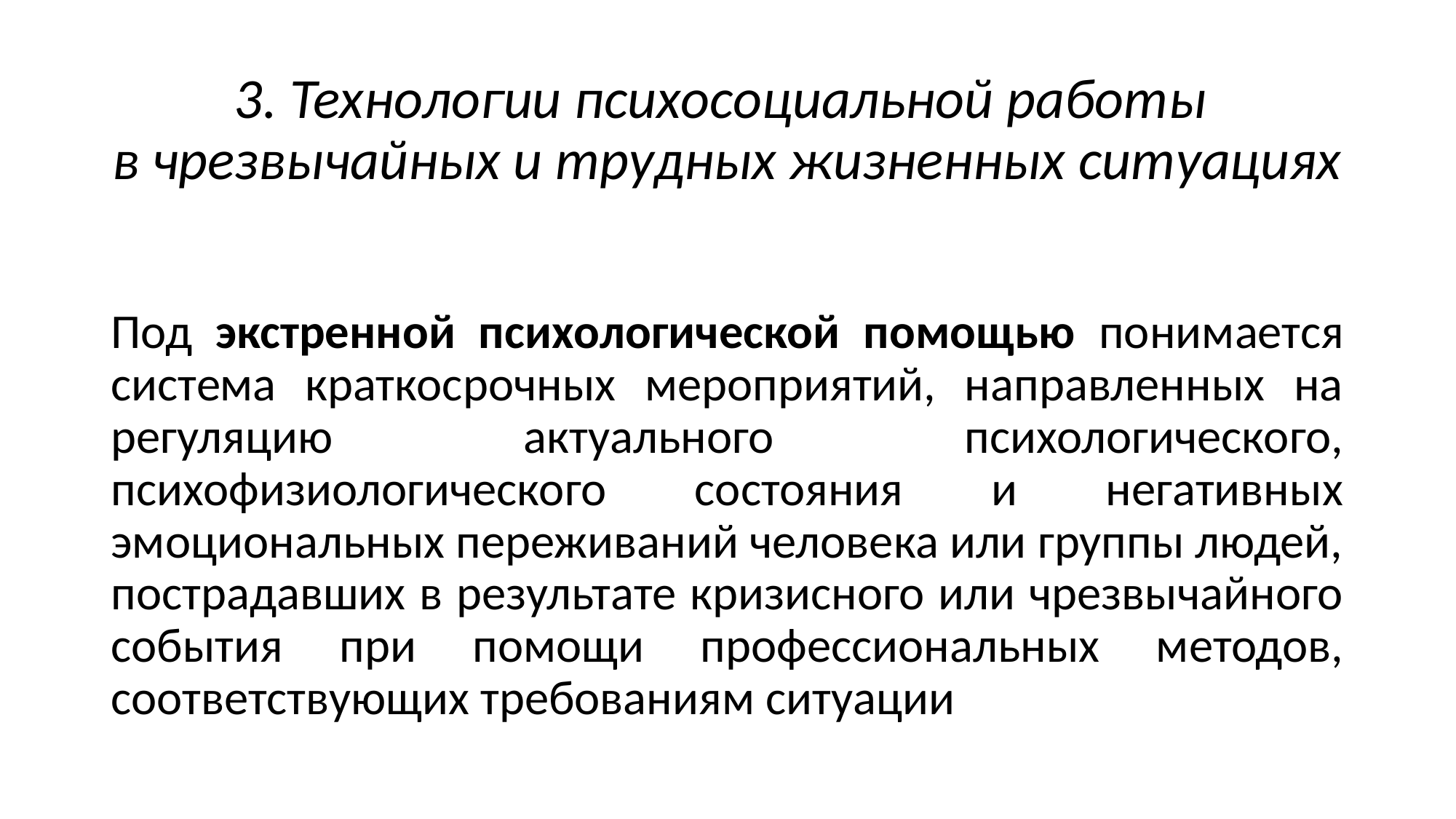

# 3. Технологии психосоциальной работы в чрезвычайных и трудных жизненных ситуациях
Под экстренной психологической помощью понимается система краткосрочных мероприятий, направленных на регуляцию актуального психологического, психофизиологического состояния и негативных эмоциональных переживаний человека или группы людей, пострадавших в результате кризисного или чрезвычайного события при помощи профессиональных методов, соответствующих требованиям ситуации